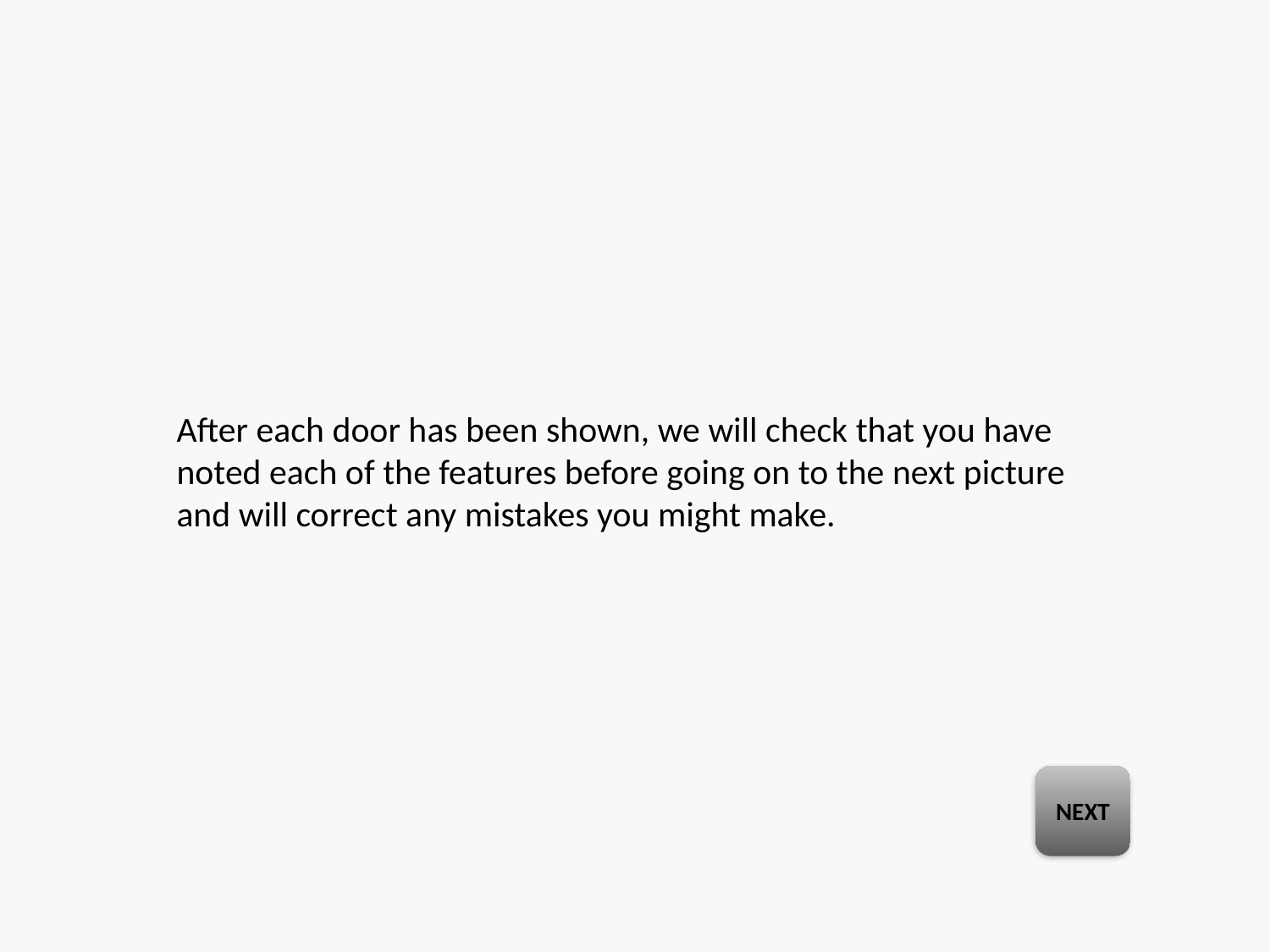

After each door has been shown, we will check that you have noted each of the features before going on to the next picture and will correct any mistakes you might make.
NEXT